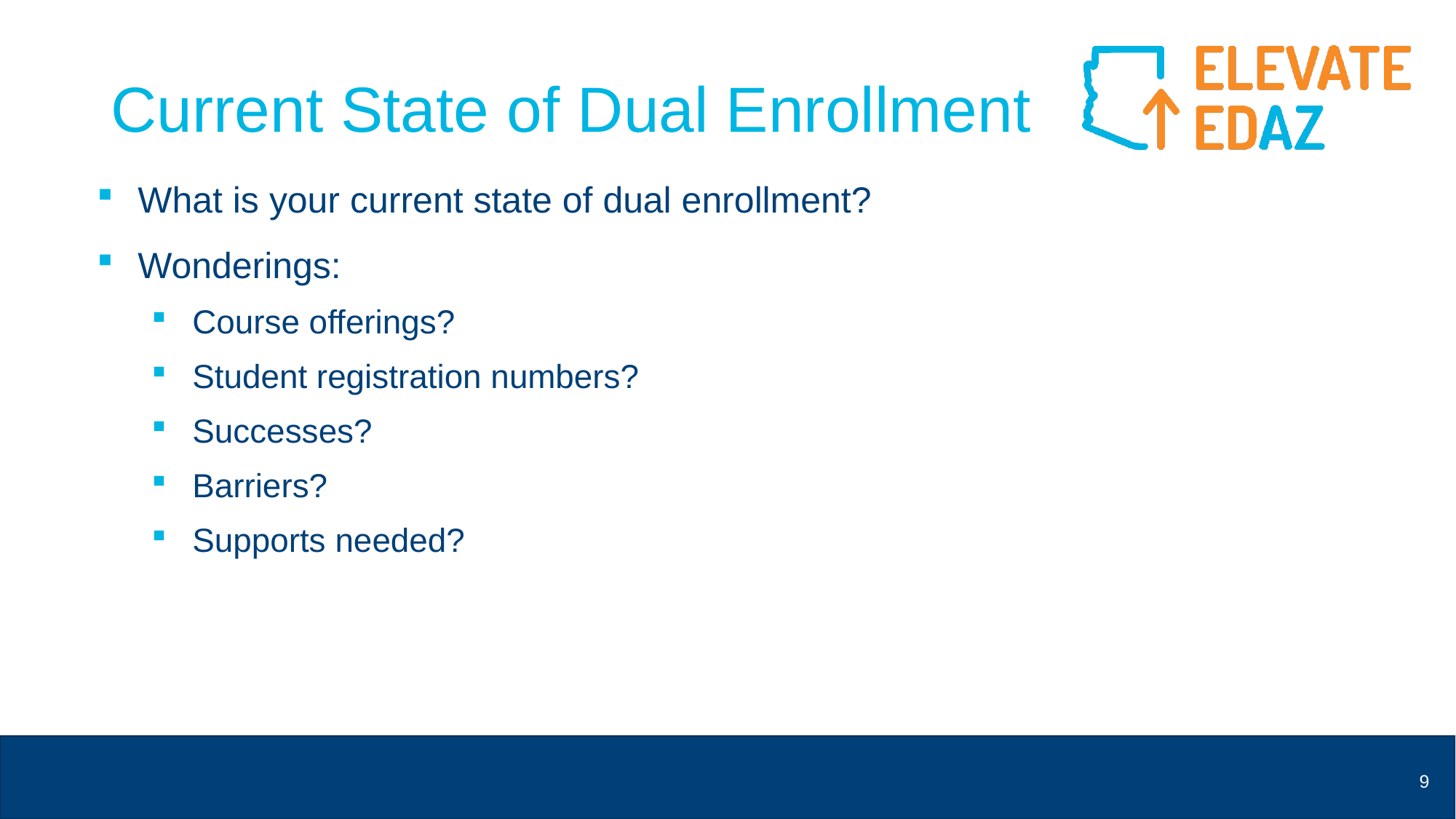

# Current State of Dual Enrollment
What is your current state of dual enrollment?
Wonderings:
Course offerings?
Student registration numbers?
Successes?
Barriers?
Supports needed?

9